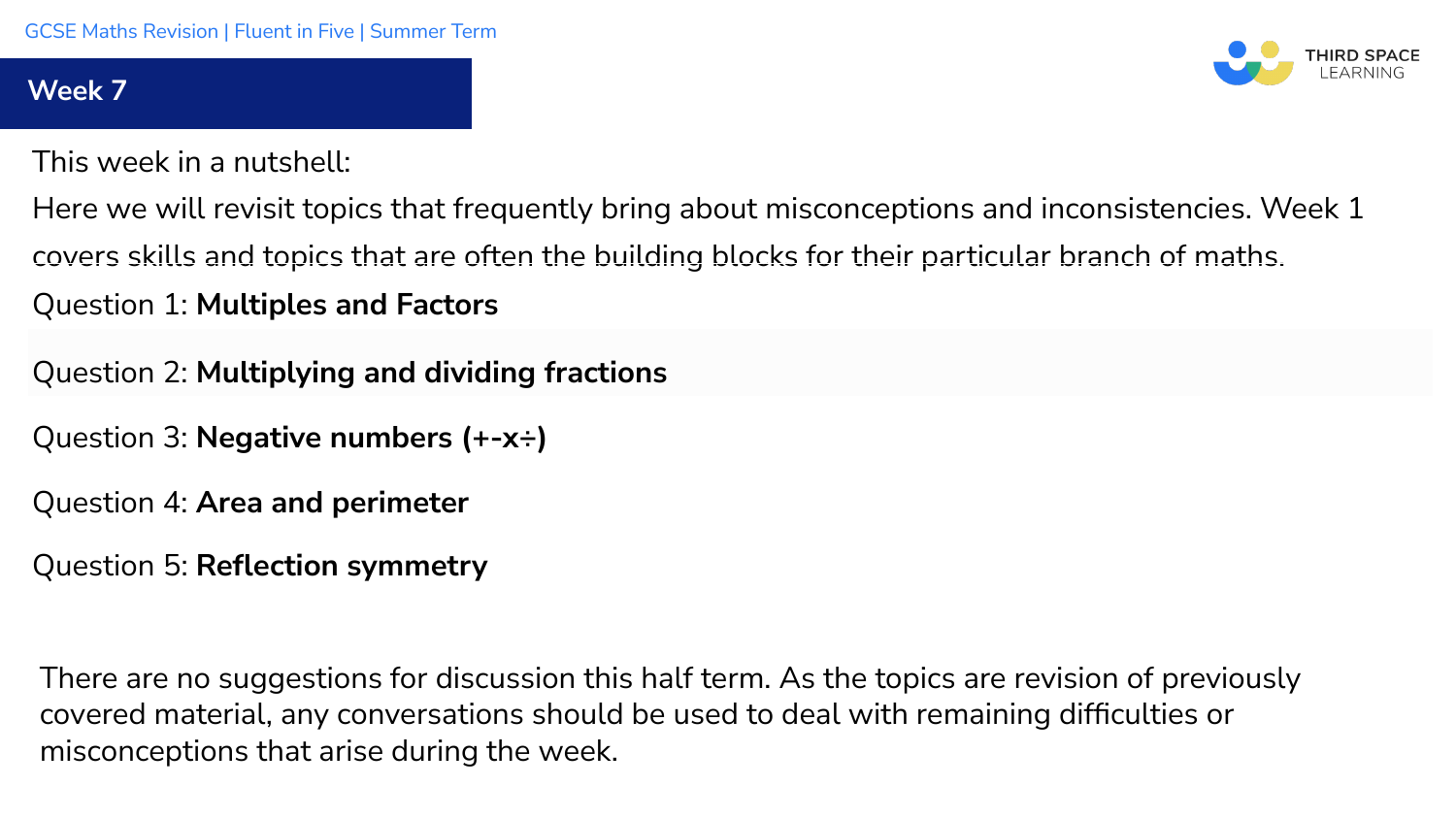

Week 7
| This week in a nutshell: Here we will revisit topics that frequently bring about misconceptions and inconsistencies. Week 1 covers skills and topics that are often the building blocks for their particular branch of maths. |
| --- |
| Question 1: Multiples and Factors |
| Question 2: Multiplying and dividing fractions |
| Question 3: Negative numbers (+-x÷) |
| Question 4: Area and perimeter |
| Question 5: Reflection symmetry |
There are no suggestions for discussion this half term. As the topics are revision of previously covered material, any conversations should be used to deal with remaining difficulties or misconceptions that arise during the week.